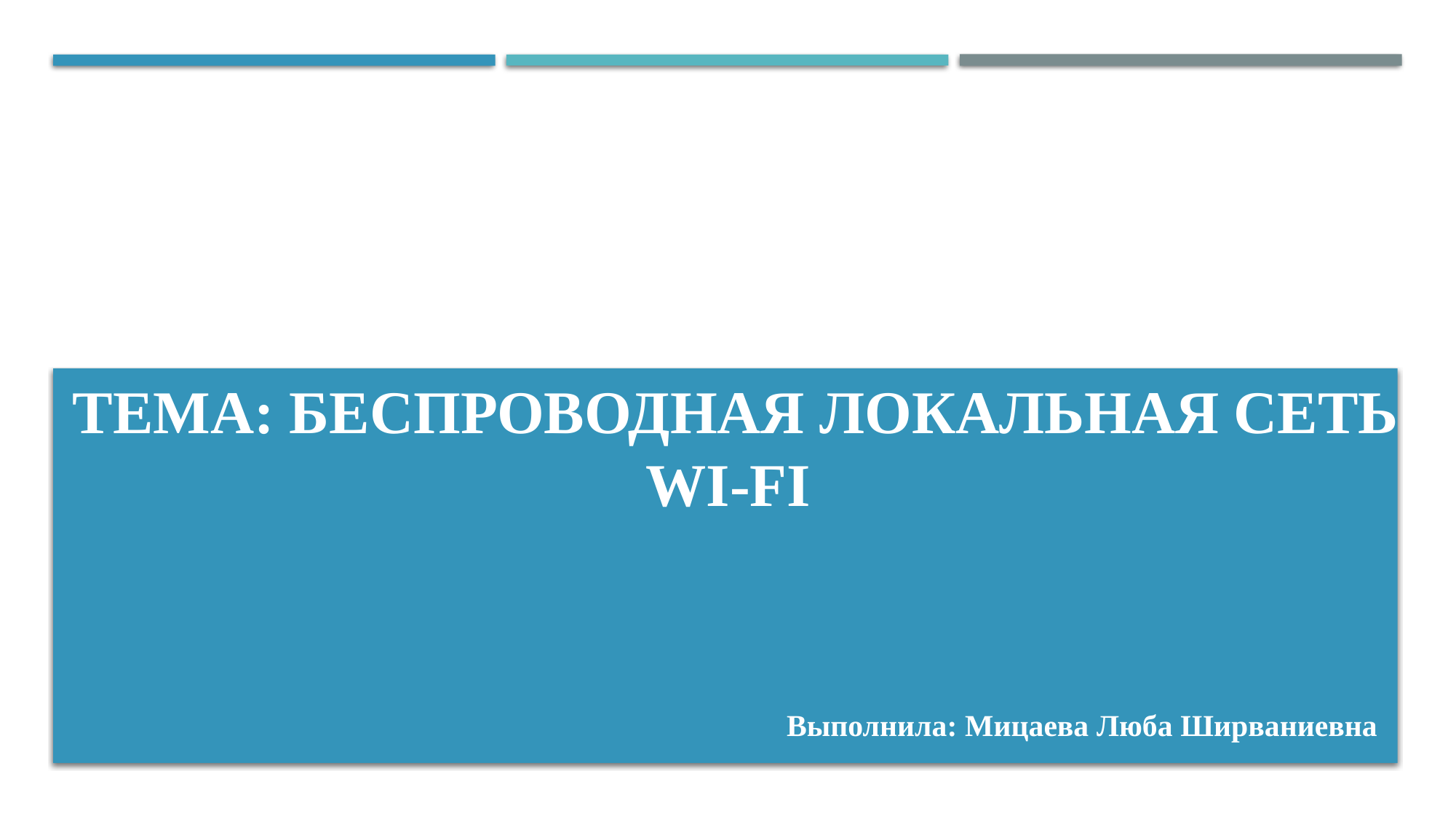

ТЕМА: БЕСПРОВОДНАЯ ЛОКАЛЬНАЯ СЕТЬ
WI-FI
Выполнила: Мицаева Люба Ширваниевна